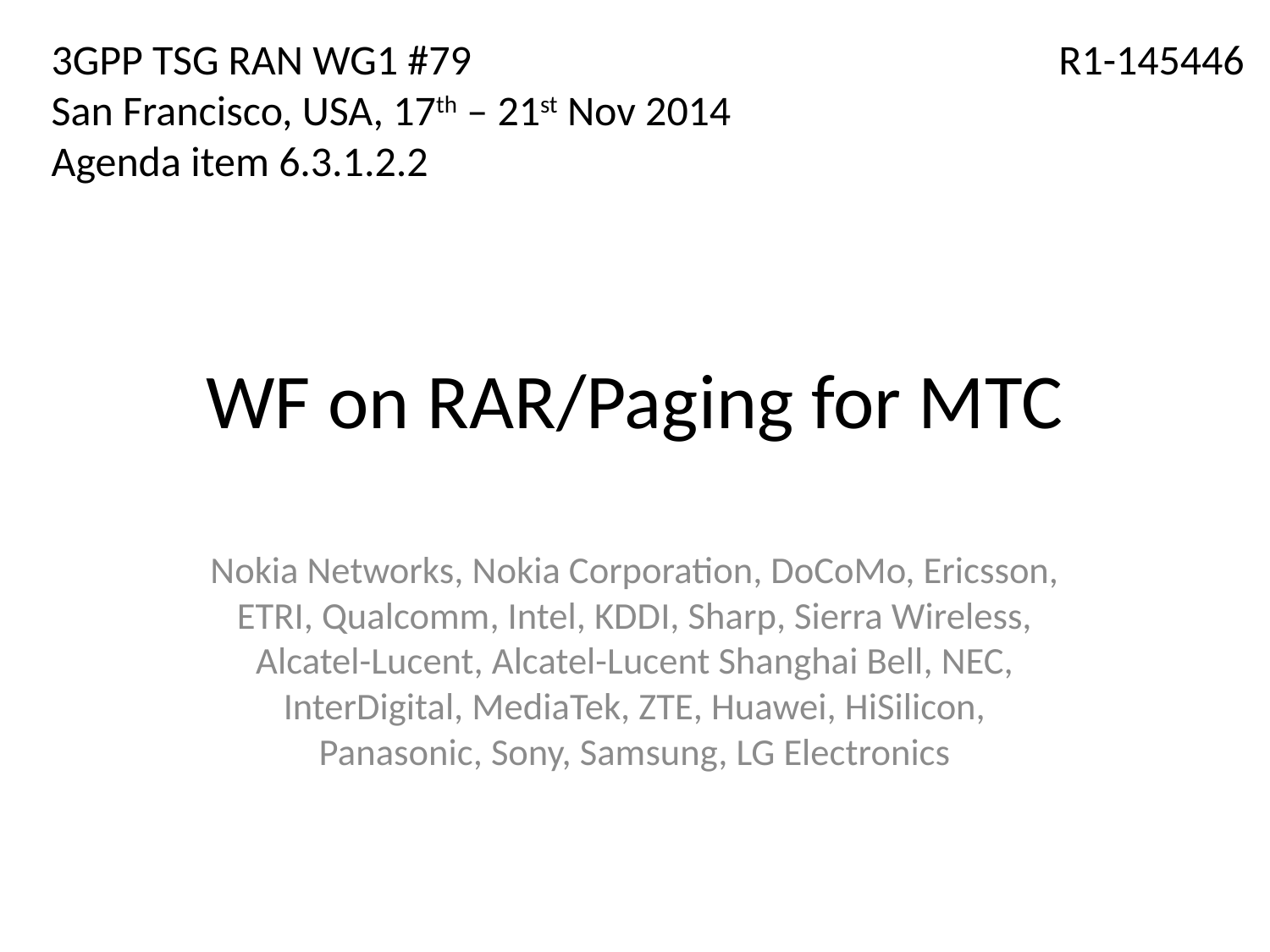

3GPP TSG RAN WG1 #79
San Francisco, USA, 17th – 21st Nov 2014
Agenda item 6.3.1.2.2
R1-145446
# WF on RAR/Paging for MTC
Nokia Networks, Nokia Corporation, DoCoMo, Ericsson, ETRI, Qualcomm, Intel, KDDI, Sharp, Sierra Wireless, Alcatel-Lucent, Alcatel-Lucent Shanghai Bell, NEC, InterDigital, MediaTek, ZTE, Huawei, HiSilicon, Panasonic, Sony, Samsung, LG Electronics